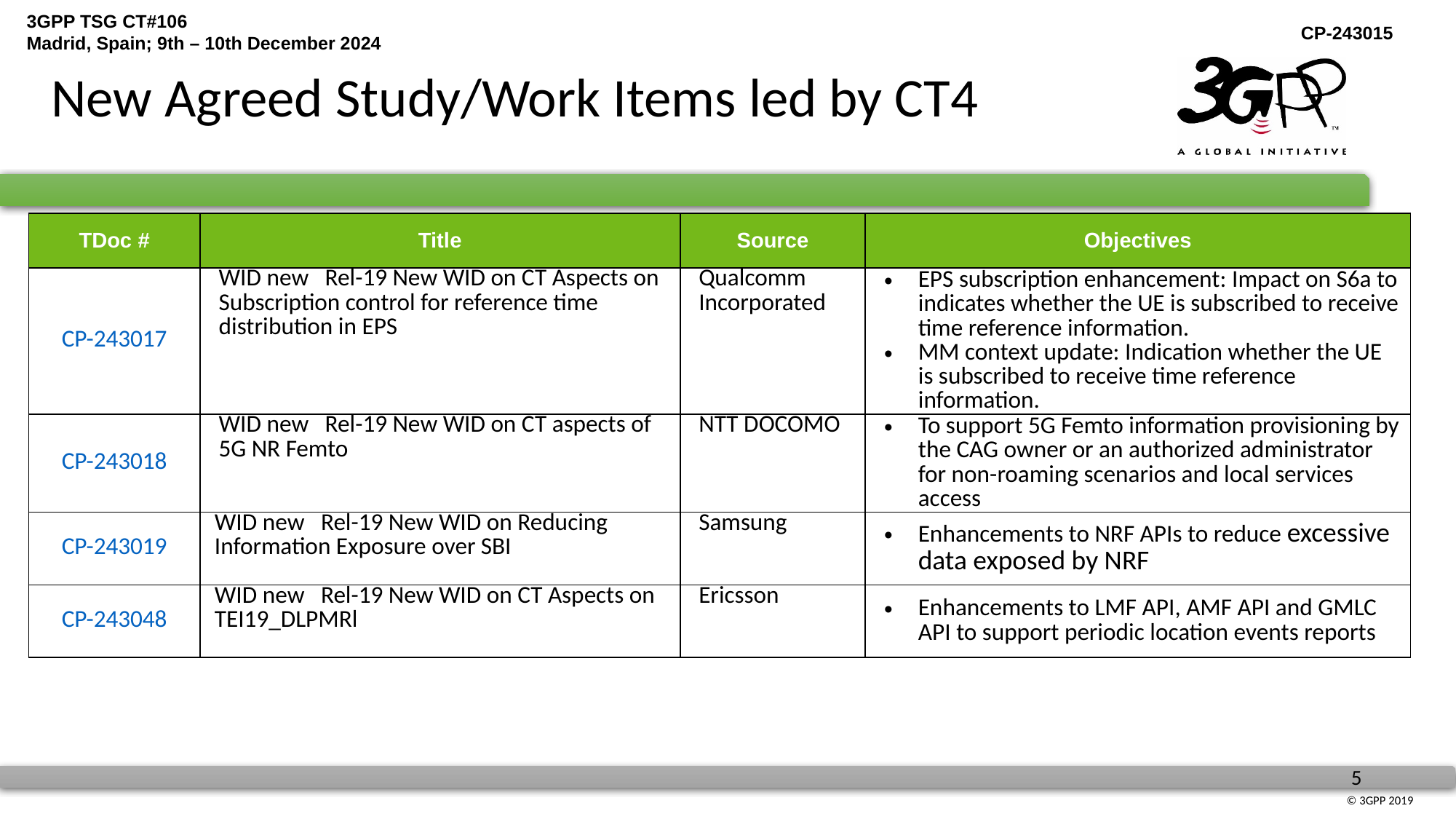

# New Agreed Study/Work Items led by CT4
| TDoc # | Title | Source | Objectives |
| --- | --- | --- | --- |
| CP-243017 | WID new Rel-19 New WID on CT Aspects on Subscription control for reference time distribution in EPS | Qualcomm Incorporated | EPS subscription enhancement: Impact on S6a to indicates whether the UE is subscribed to receive time reference information. MM context update: Indication whether the UE is subscribed to receive time reference information. |
| CP-243018 | WID new Rel-19 New WID on CT aspects of 5G NR Femto | NTT DOCOMO | To support 5G Femto information provisioning by the CAG owner or an authorized administrator for non-roaming scenarios and local services access |
| CP-243019 | WID new Rel-19 New WID on Reducing Information Exposure over SBI | Samsung | Enhancements to NRF APIs to reduce excessive data exposed by NRF |
| CP-243048 | WID new Rel-19 New WID on CT Aspects on TEI19\_DLPMRl | Ericsson | Enhancements to LMF API, AMF API and GMLC API to support periodic location events reports |